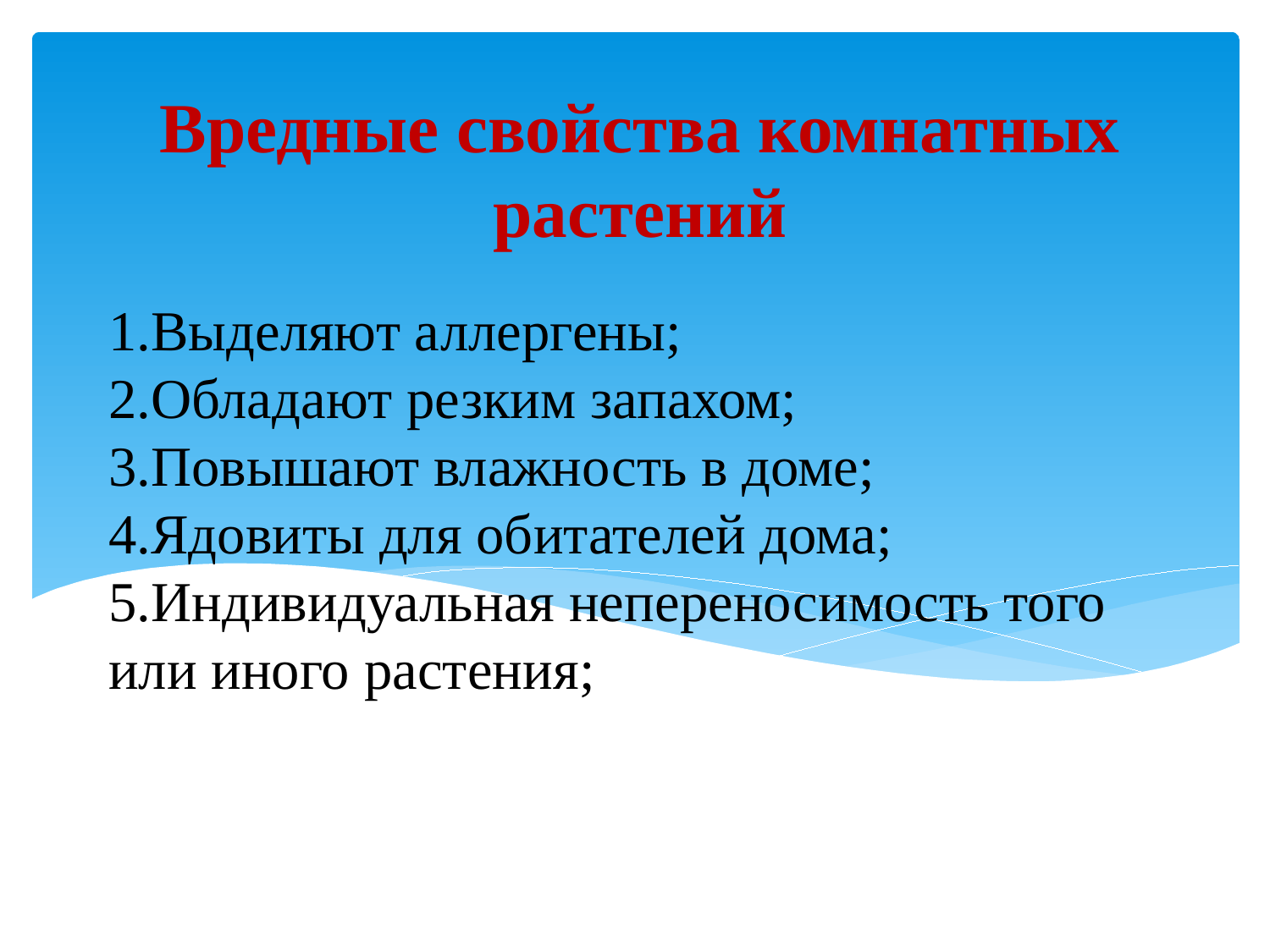

Вредные свойства комнатных растений
# 1.Выделяют аллергены; 2.Обладают резким запахом; 3.Повышают влажность в доме; 4.Ядовиты для обитателей дома; 5.Индивидуальная непереносимость того или иного растения;